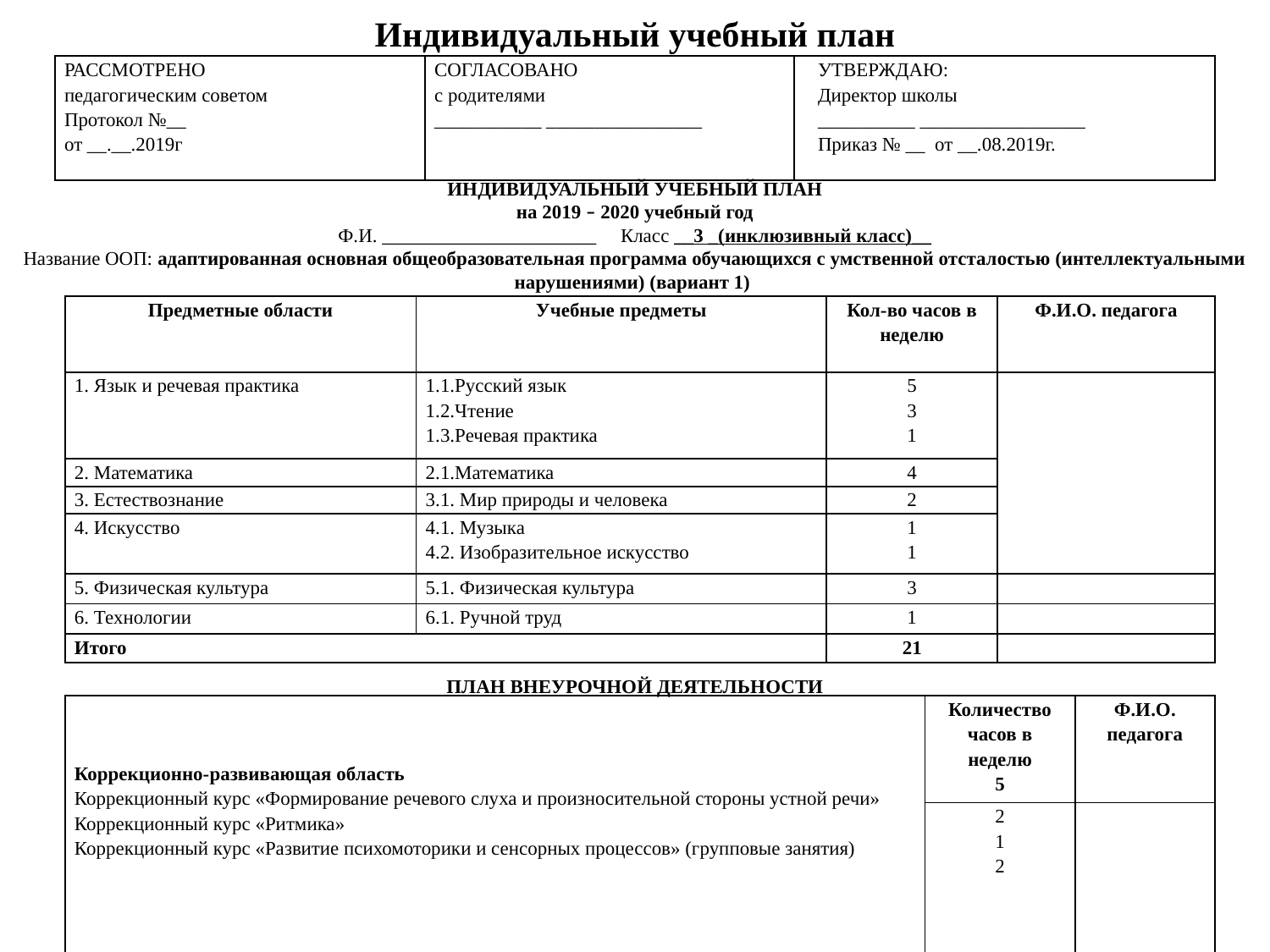

# Индивидуальный учебный план
| РАССМОТРЕНО педагогическим советом Протокол №\_\_ от \_\_.\_\_.2019г | СОГЛАСОВАНО с родителями \_\_\_\_\_\_\_\_\_\_\_ \_\_\_\_\_\_\_\_\_\_\_\_\_\_\_\_ | УТВЕРЖДАЮ: Директор школы \_\_\_\_\_\_\_\_\_\_ \_\_\_\_\_\_\_\_\_\_\_\_\_\_\_\_\_ Приказ № \_\_ от \_\_.08.2019г. |
| --- | --- | --- |
ИНДИВИДУАЛЬНЫЙ УЧЕБНЫЙ ПЛАН
на 2019 – 2020 учебный год
Ф.И. ______________________     Класс __3 _(инклюзивный класс)__
Название ООП: адаптированная основная общеобразовательная программа обучающихся с умственной отсталостью (интеллектуальными нарушениями) (вариант 1)
| Предметные области | Учебные предметы | Кол-во часов в неделю | Ф.И.О. педагога |
| --- | --- | --- | --- |
| 1. Язык и речевая практика | 1.1.Русский язык 1.2.Чтение 1.3.Речевая практика | 5 3 1 |  |
| 2. Математика | 2.1.Математика | 4 |  |
| 3. Естествознание | 3.1. Мир природы и человека | 2 |  |
| 4. Искусство | 4.1. Музыка 4.2. Изобразительное искусство | 1 1 |  |
| 5. Физическая культура | 5.1. Физическая культура | 3 |  |
| 6. Технологии | 6.1. Ручной труд | 1 |  |
| Итого |  | 21 |  |
ПЛАН ВНЕУРОЧНОЙ ДЕЯТЕЛЬНОСТИ
| Коррекционно-развивающая область Коррекционный курс «Формирование речевого слуха и произносительной стороны устной речи» Коррекционный курс «Ритмика» Коррекционный курс «Развитие психомоторики и сенсорных процессов» (групповые занятия) | Количество часов в неделю 5 | Ф.И.О. педагога |
| --- | --- | --- |
|  | 2 1 2 |  |
| Внеурочная деятельность «Гражданин России», «Учимся учиться», «Информационная обработка текста», «Школа краеведа» | 4 |  |